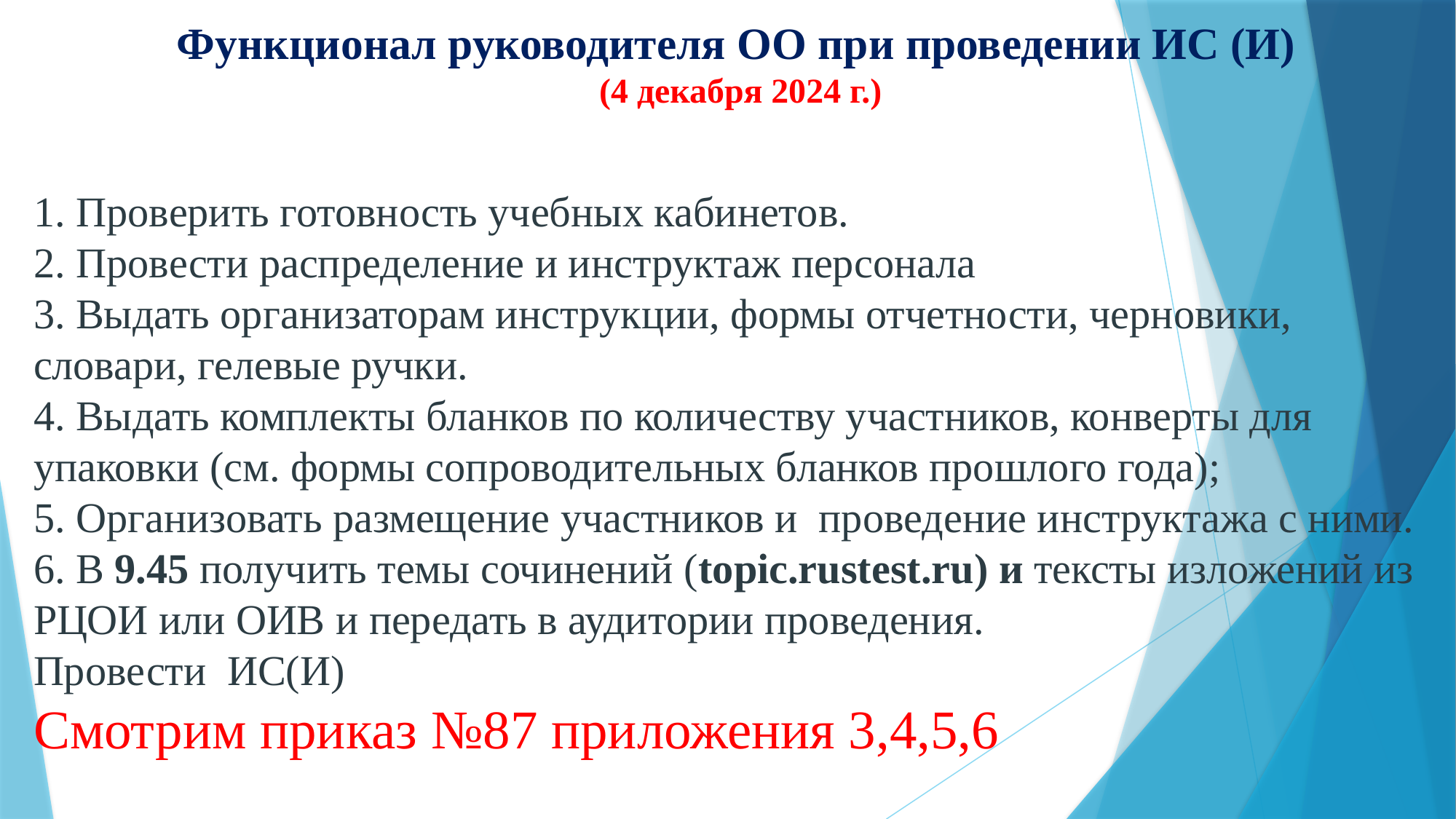

# Функционал руководителя ОО при проведении ИС (И) (4 декабря 2024 г.)
1. Проверить готовность учебных кабинетов.
2. Провести распределение и инструктаж персонала
3. Выдать организаторам инструкции, формы отчетности, черновики, словари, гелевые ручки.
4. Выдать комплекты бланков по количеству участников, конверты для упаковки (см. формы сопроводительных бланков прошлого года);
5. Организовать размещение участников и  проведение инструктажа с ними.
6. В 9.45 получить темы сочинений (topic.rustest.ru) и тексты изложений из РЦОИ или ОИВ и передать в аудитории проведения.
Провести  ИС(И)
Смотрим приказ №87 приложения 3,4,5,6